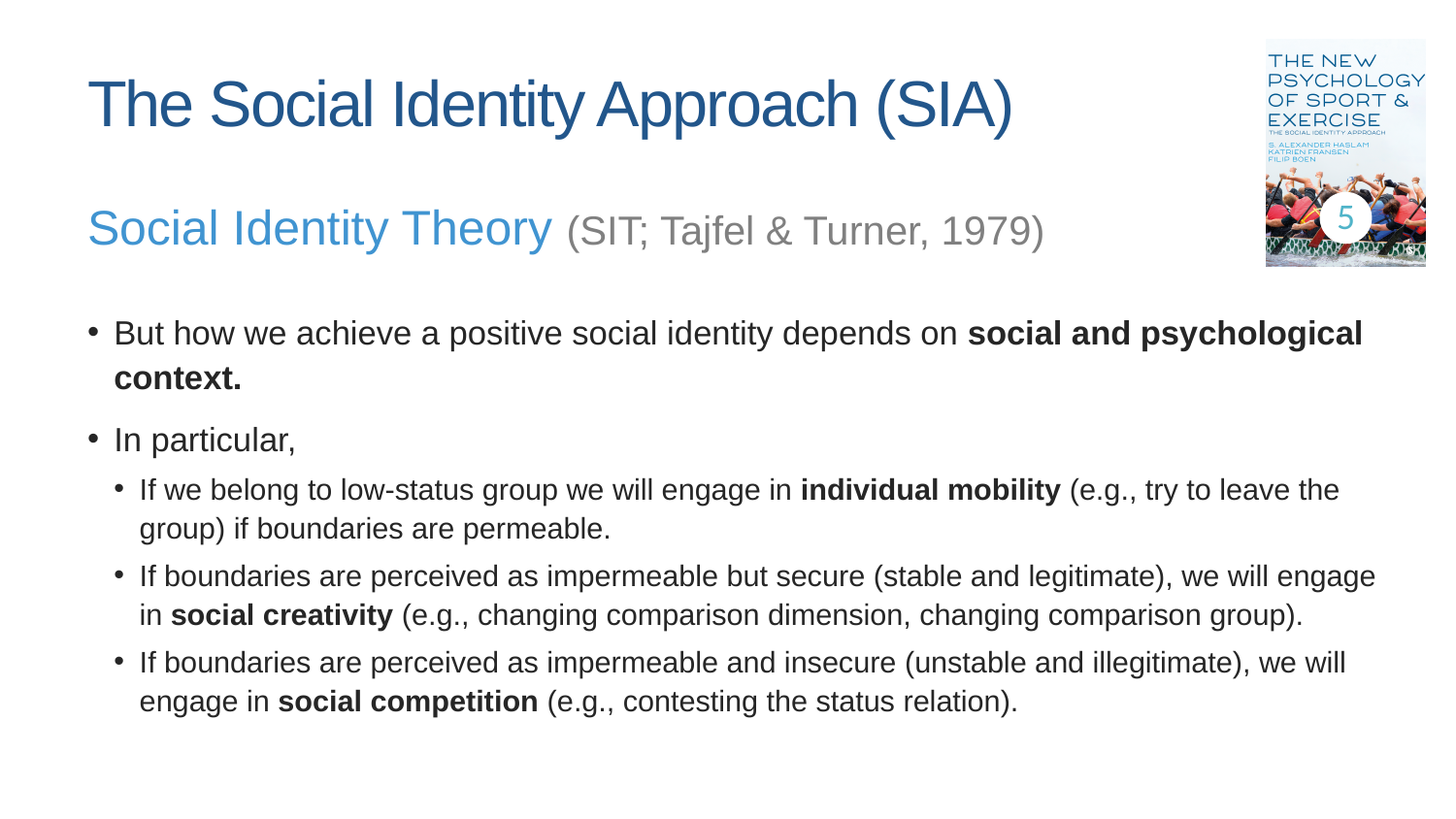

# The Social Identity Approach (SIA)
5
Social Identity Theory (SIT; Tajfel & Turner, 1979)
But how we achieve a positive social identity depends on social and psychological context.
In particular,
If we belong to low-status group we will engage in individual mobility (e.g., try to leave the group) if boundaries are permeable.
If boundaries are perceived as impermeable but secure (stable and legitimate), we will engage in social creativity (e.g., changing comparison dimension, changing comparison group).
If boundaries are perceived as impermeable and insecure (unstable and illegitimate), we will engage in social competition (e.g., contesting the status relation).